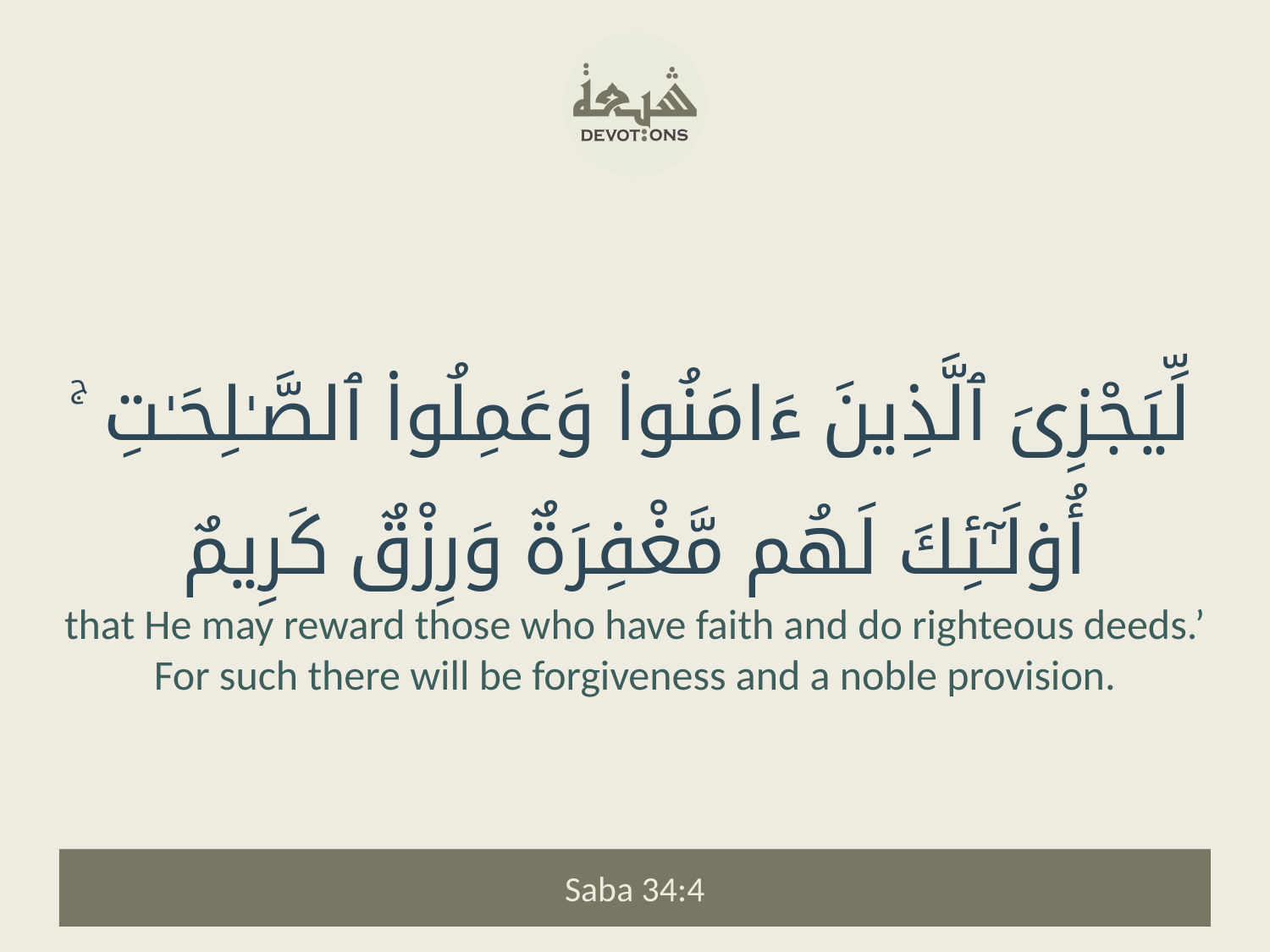

لِّيَجْزِىَ ٱلَّذِينَ ءَامَنُوا۟ وَعَمِلُوا۟ ٱلصَّـٰلِحَـٰتِ ۚ أُو۟لَـٰٓئِكَ لَهُم مَّغْفِرَةٌ وَرِزْقٌ كَرِيمٌ
that He may reward those who have faith and do righteous deeds.’ For such there will be forgiveness and a noble provision.
Saba 34:4